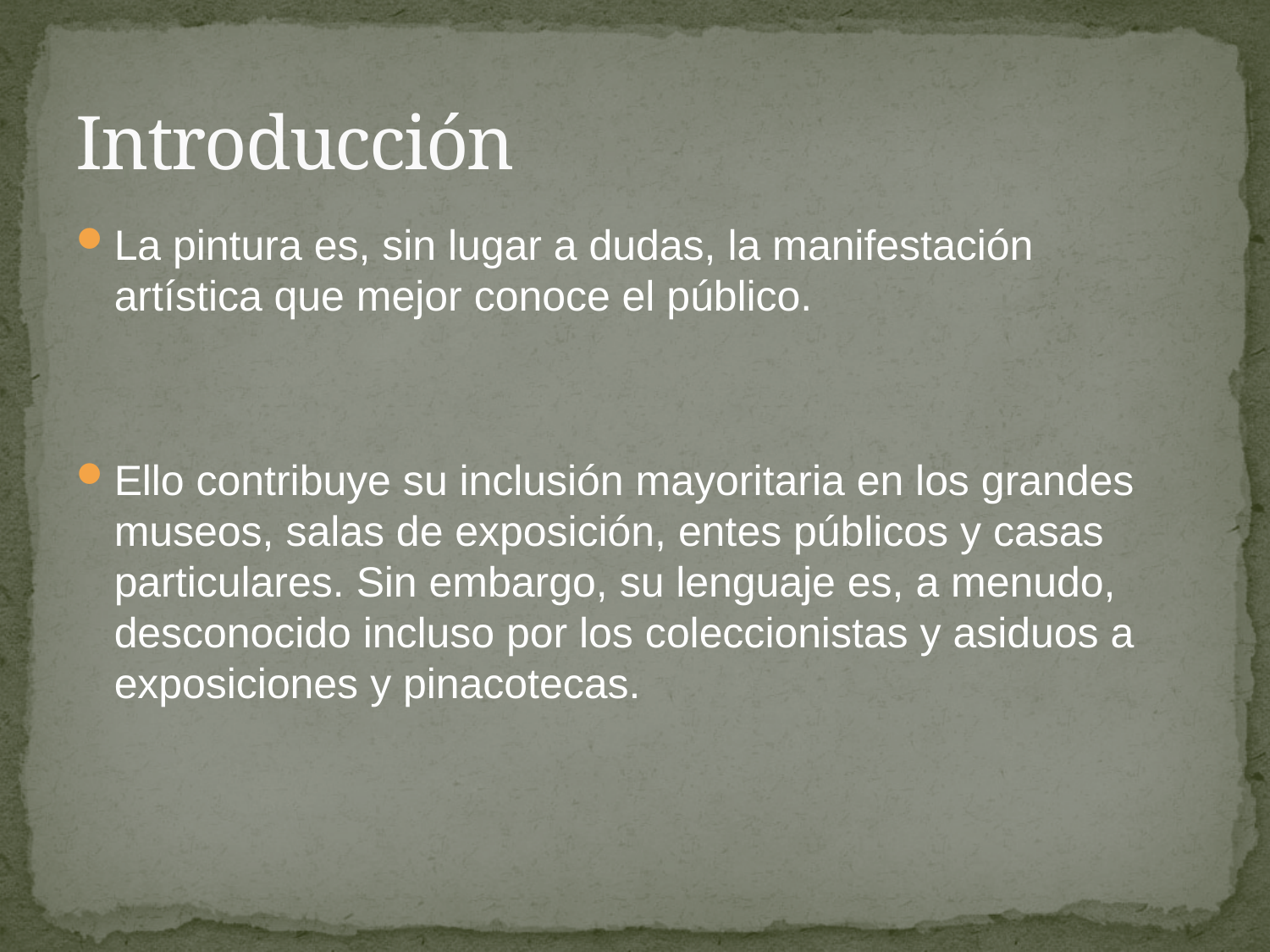

# Introducción
La pintura es, sin lugar a dudas, la manifestación artística que mejor conoce el público.

Ello contribuye su inclusión mayoritaria en los grandes museos, salas de exposición, entes públicos y casas particulares. Sin embargo, su lenguaje es, a menudo, desconocido incluso por los coleccionistas y asiduos a exposiciones y pinacotecas.